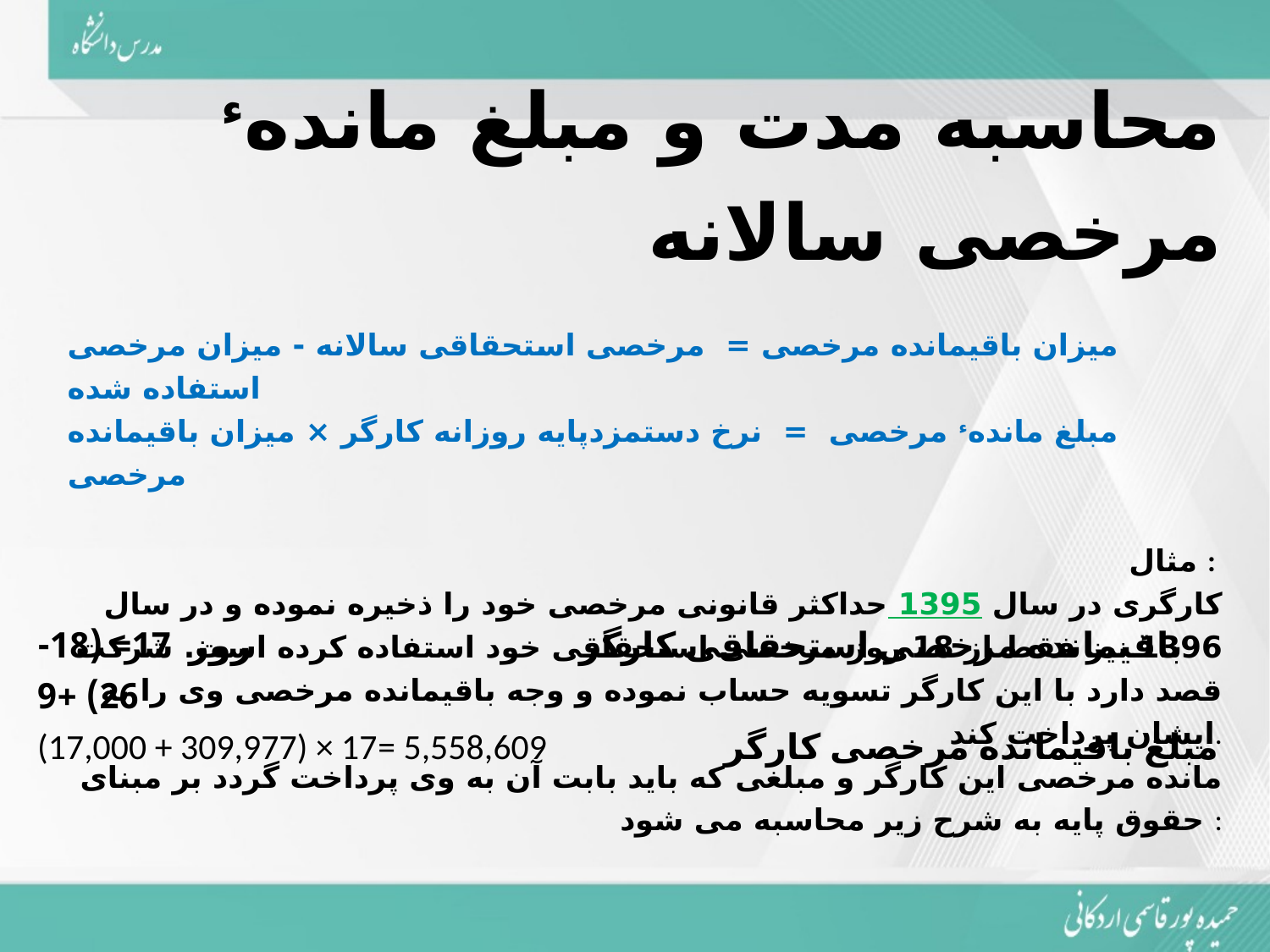

محاسبه مدت و مبلغ ماندهء مرخصی سالانه

میزان باقیمانده مرخصی =  مرخصی استحقاقی سالانه - میزان مرخصی استفاده شده
مبلغ ماندهء مرخصی  =  نرخ دستمزدپایه روزانه کارگر × میزان باقیمانده مرخصی

مثال :
کارگری در سال 1395 حداکثر قانونی مرخصی خود را ذخیره نموده و در سال 1396 نیز فقط از 18 روز مرخصی استحقاقی خود استفاده کرده است. شرکت قصد دارد با این کارگر تسویه حساب نموده و وجه باقیمانده مرخصی وی را به ایشان پرداخت کند.
 مانده مرخصی این کارگر و مبلغی که باید بابت آن به وی پرداخت گردد بر مبنای حقوق پایه به شرح زیر محاسبه می شود :
باقیمانده مرخصی استحقاقی کارگر                                    روز  17= (18-26) +9
(17,000 + 309,977) × 17= 5,558,609                      مبلغ باقیمانده مرخصی کارگر